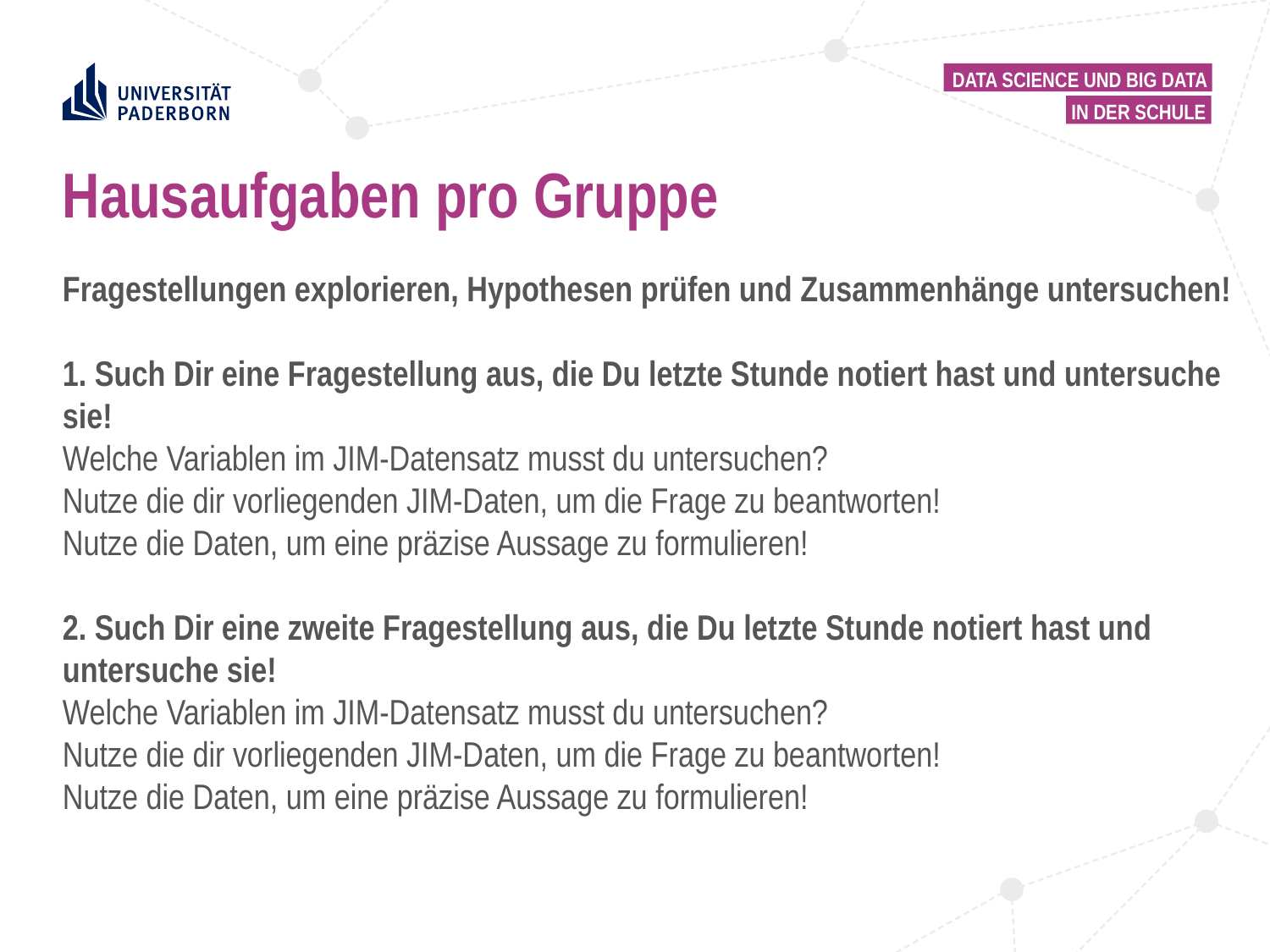

# Hausaufgaben pro Gruppe
Fragestellungen explorieren, Hypothesen prüfen und Zusammenhänge untersuchen!

1. Such Dir eine Fragestellung aus, die Du letzte Stunde notiert hast und untersuche sie!
Welche Variablen im JIM-Datensatz musst du untersuchen?
Nutze die dir vorliegenden JIM-Daten, um die Frage zu beantworten!
Nutze die Daten, um eine präzise Aussage zu formulieren!

2. Such Dir eine zweite Fragestellung aus, die Du letzte Stunde notiert hast und untersuche sie!
Welche Variablen im JIM-Datensatz musst du untersuchen?
Nutze die dir vorliegenden JIM-Daten, um die Frage zu beantworten!
Nutze die Daten, um eine präzise Aussage zu formulieren!